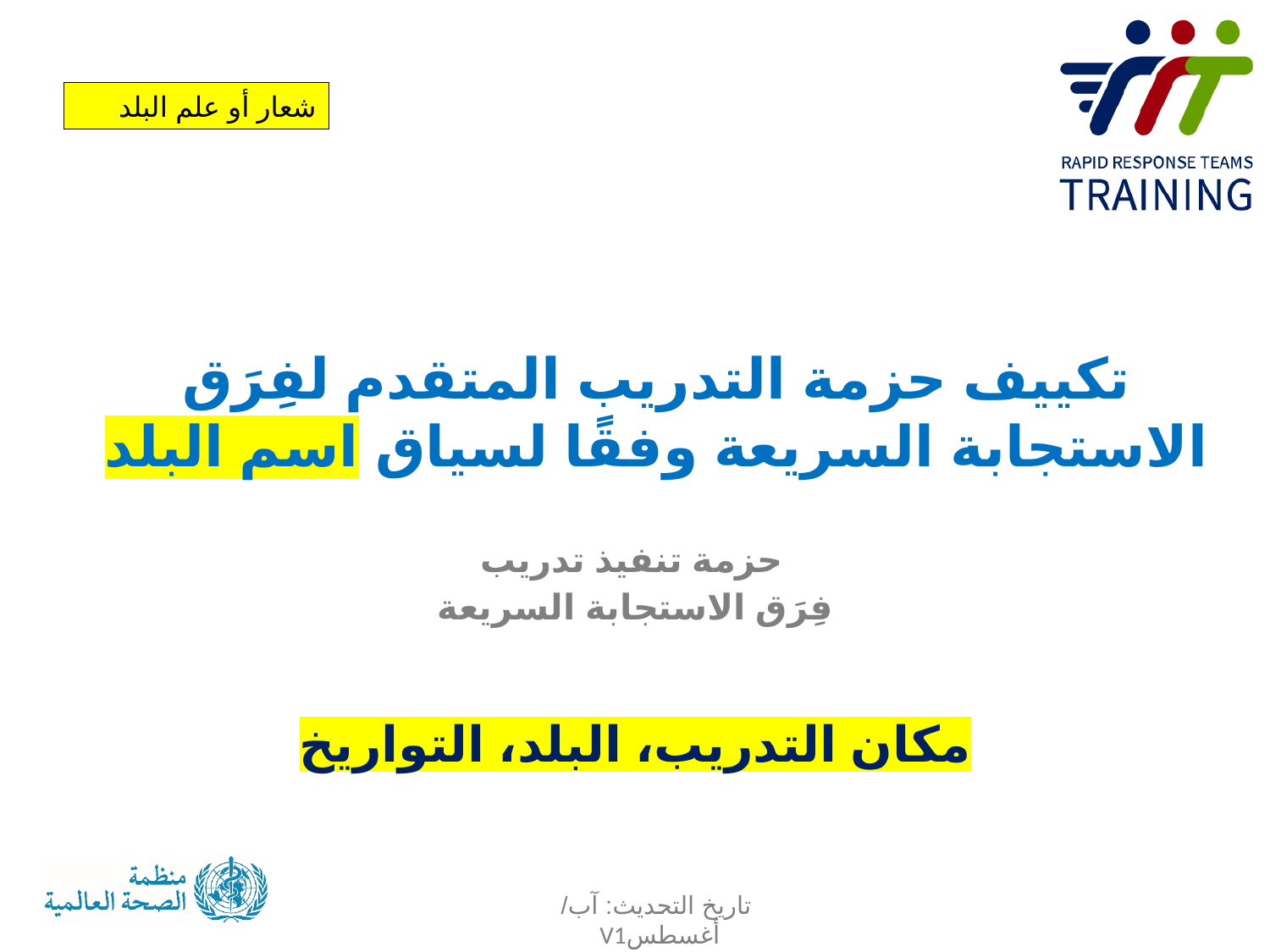

شعار أو علم البلد
تكييف حزمة التدريب المتقدم لفِرَق الاستجابة السريعة وفقًا لسياق اسم البلد
# حزمة تنفيذ تدريب  فِرَق الاستجابة السريعة
مكان التدريب، البلد، التواريخ
‫تاريخ التحديث:‬ آب/ أغسطسV1